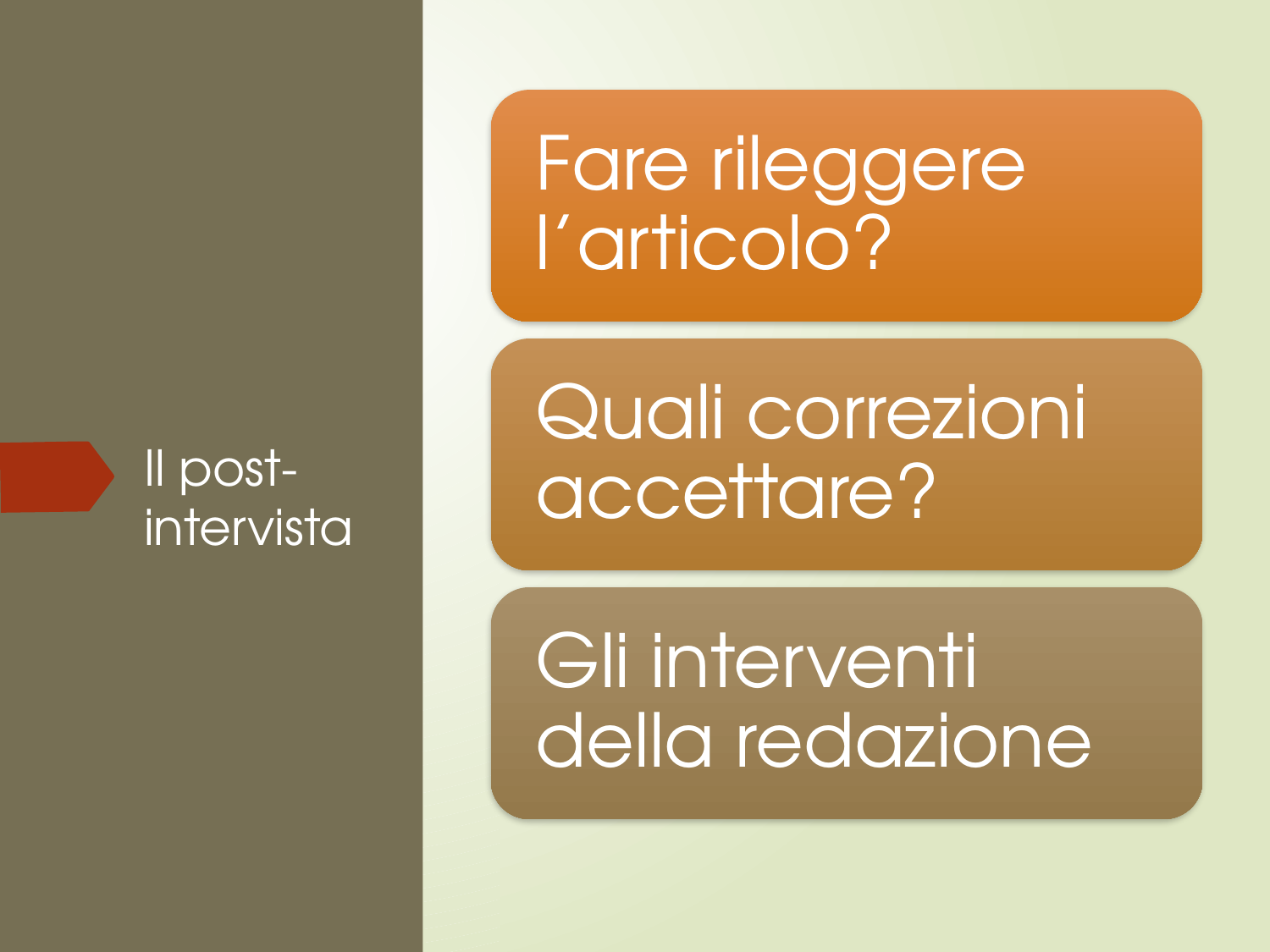

Fare rileggere l’articolo?
Quali correzioni accettare?
Gli interventi della redazione
# Il post-intervista